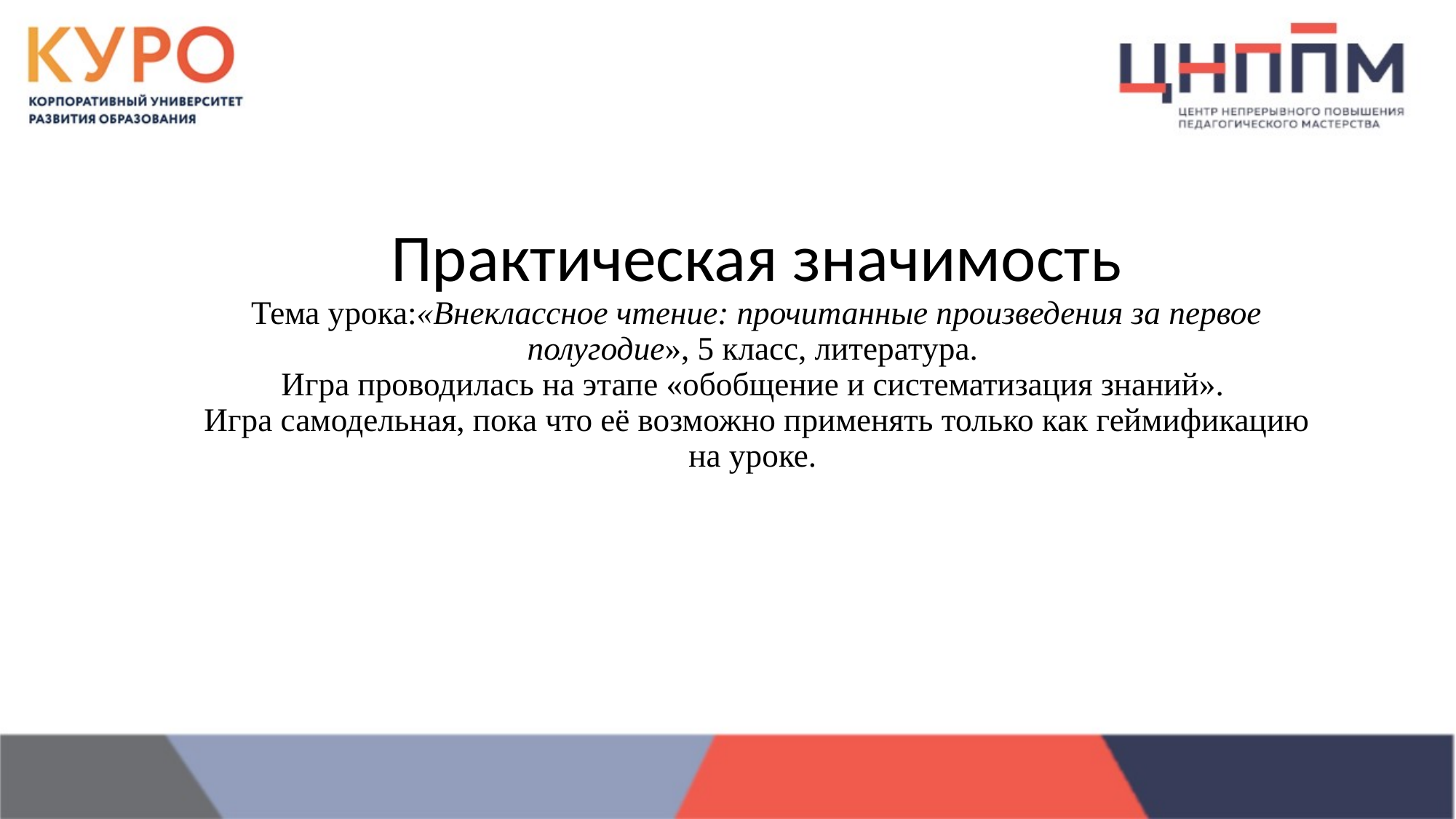

Практическая значимость
Тема урока:«Внеклассное чтение: прочитанные произведения за первое полугодие», 5 класс, литература.
Игра проводилась на этапе «обобщение и систематизация знаний».
Игра самодельная, пока что её возможно применять только как геймификацию на уроке.